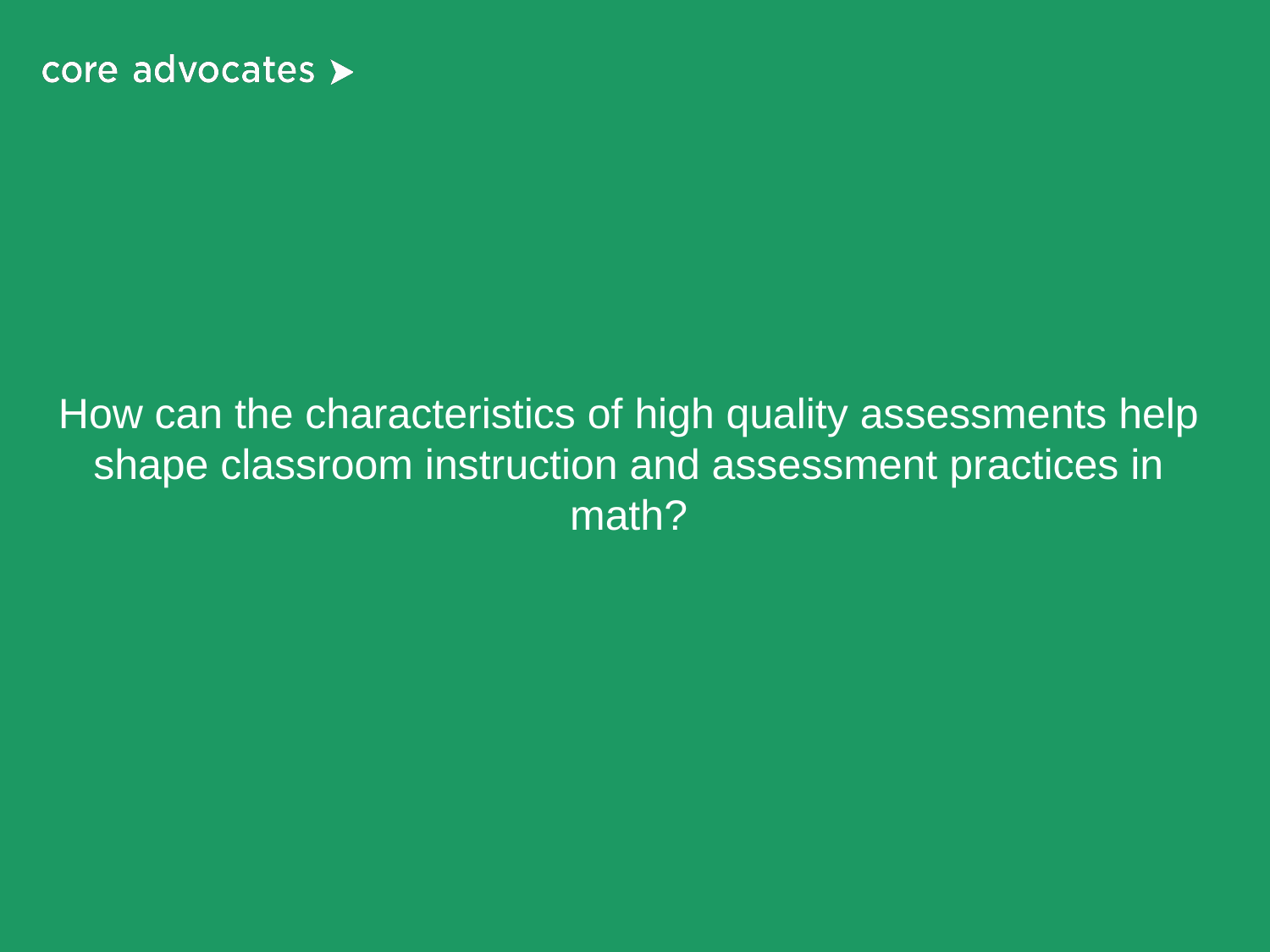

# How can the characteristics of high quality assessments help shape classroom instruction and assessment practices in math?